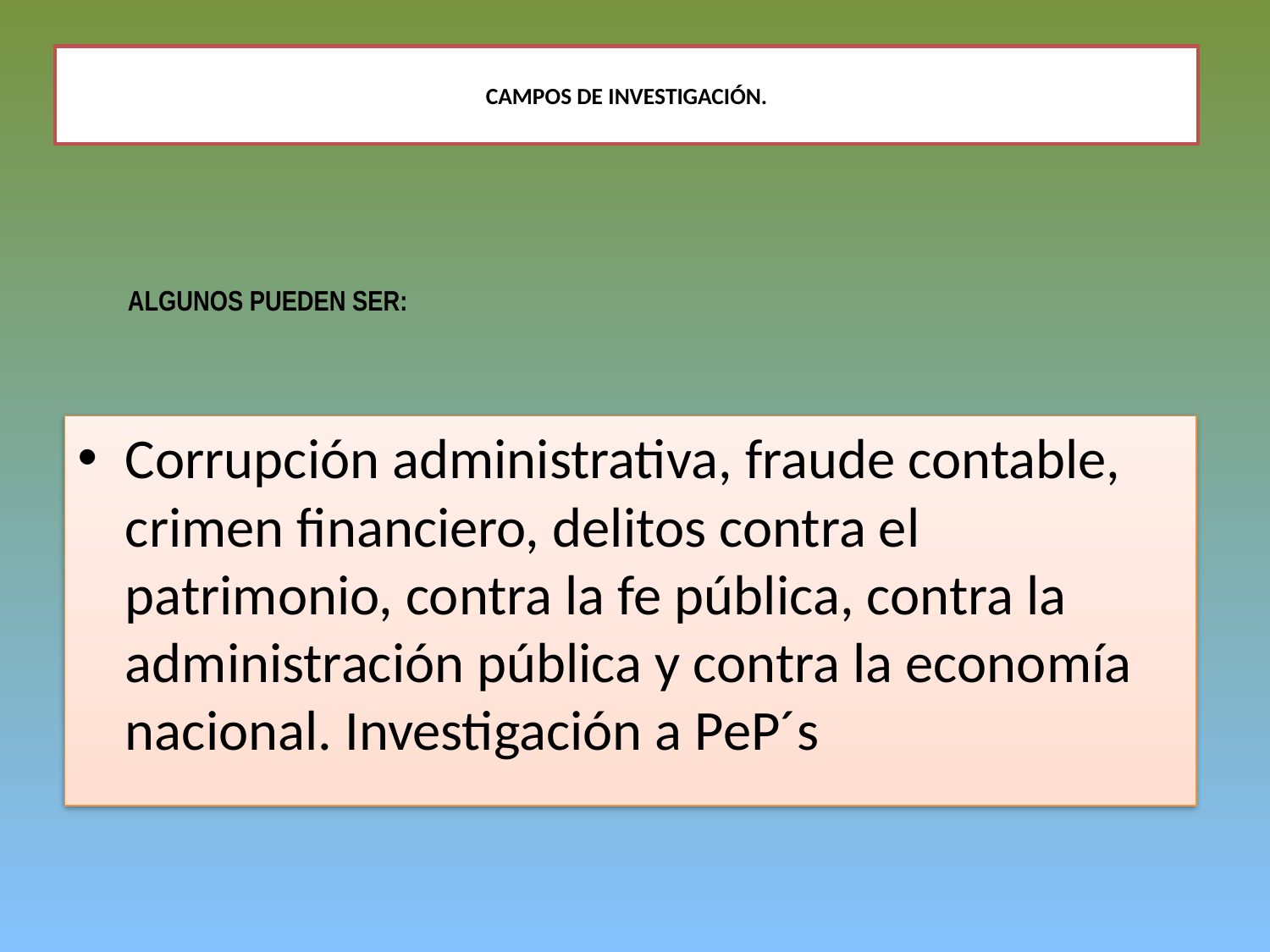

# CAMPOS DE INVESTIGACIÓN.
ALGUNOS PUEDEN SER:
Corrupción administrativa, fraude contable, crimen financiero, delitos contra el patrimonio, contra la fe pública, contra la administración pública y contra la economía nacional. Investigación a PeP´s